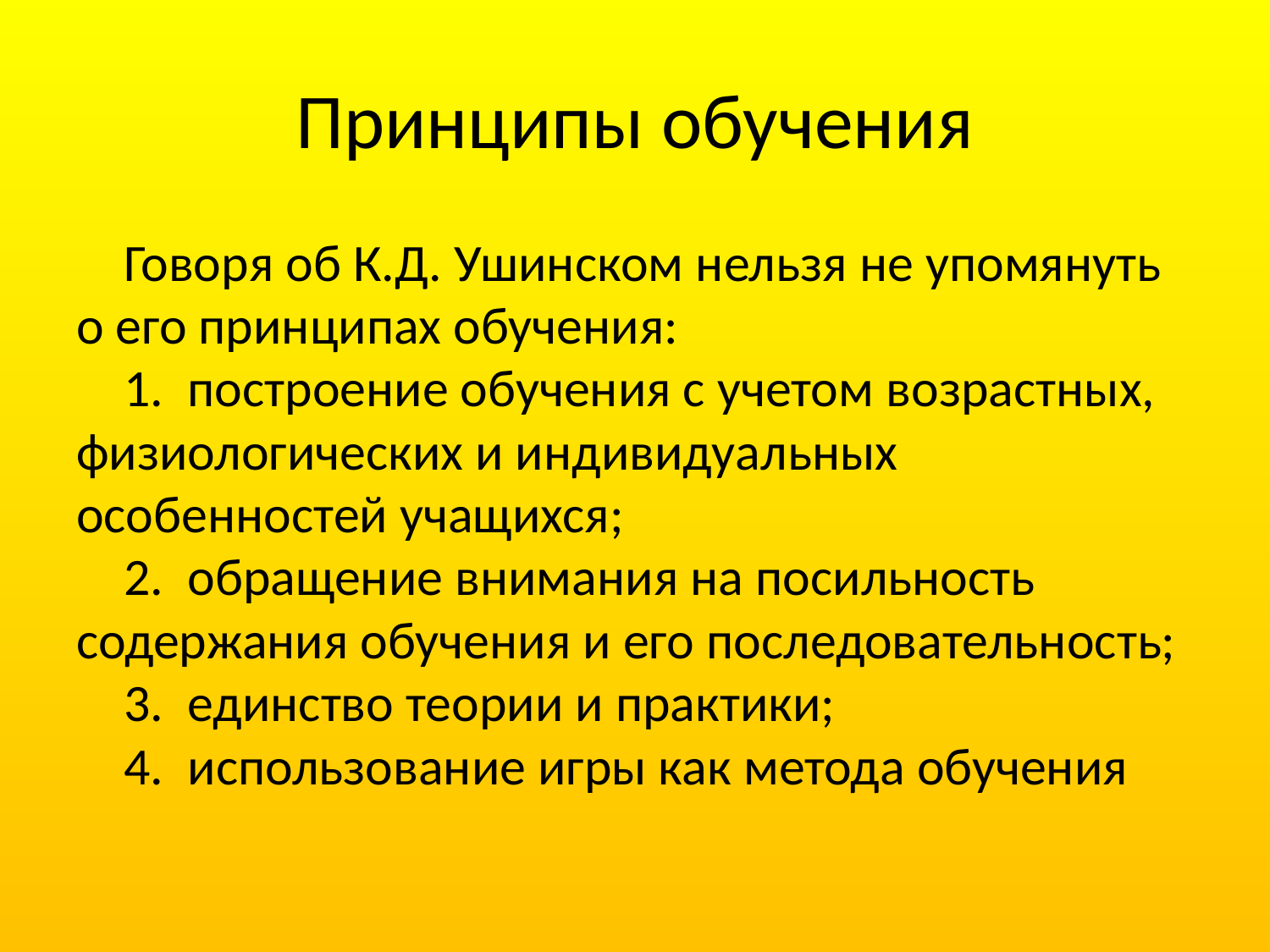

# Принципы обучения
Говоря об К.Д. Ушинском нельзя не упомянуть о его принципах обучения:
1.  построение обучения с учетом возрастных, физиологических и индивидуальных особенностей учащихся;
2.  обращение внимания на посильность содержания обучения и его последовательность;
3.  единство теории и практики;
4.  использование игры как метода обучения